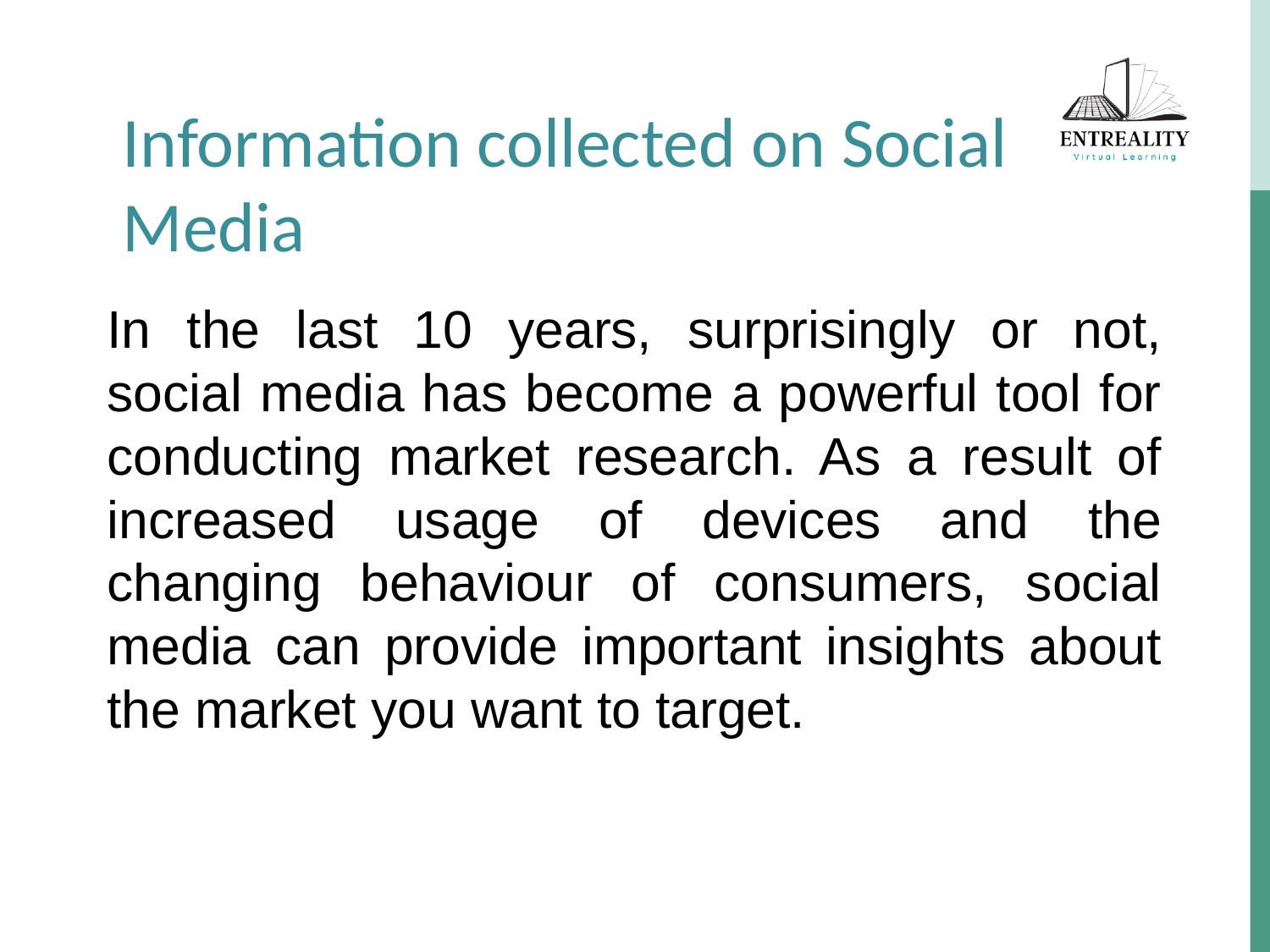

Information collected on Social Media
In the last 10 years, surprisingly or not, social media has become a powerful tool for conducting market research. As a result of increased usage of devices and the changing behaviour of consumers, social media can provide important insights about the market you want to target.